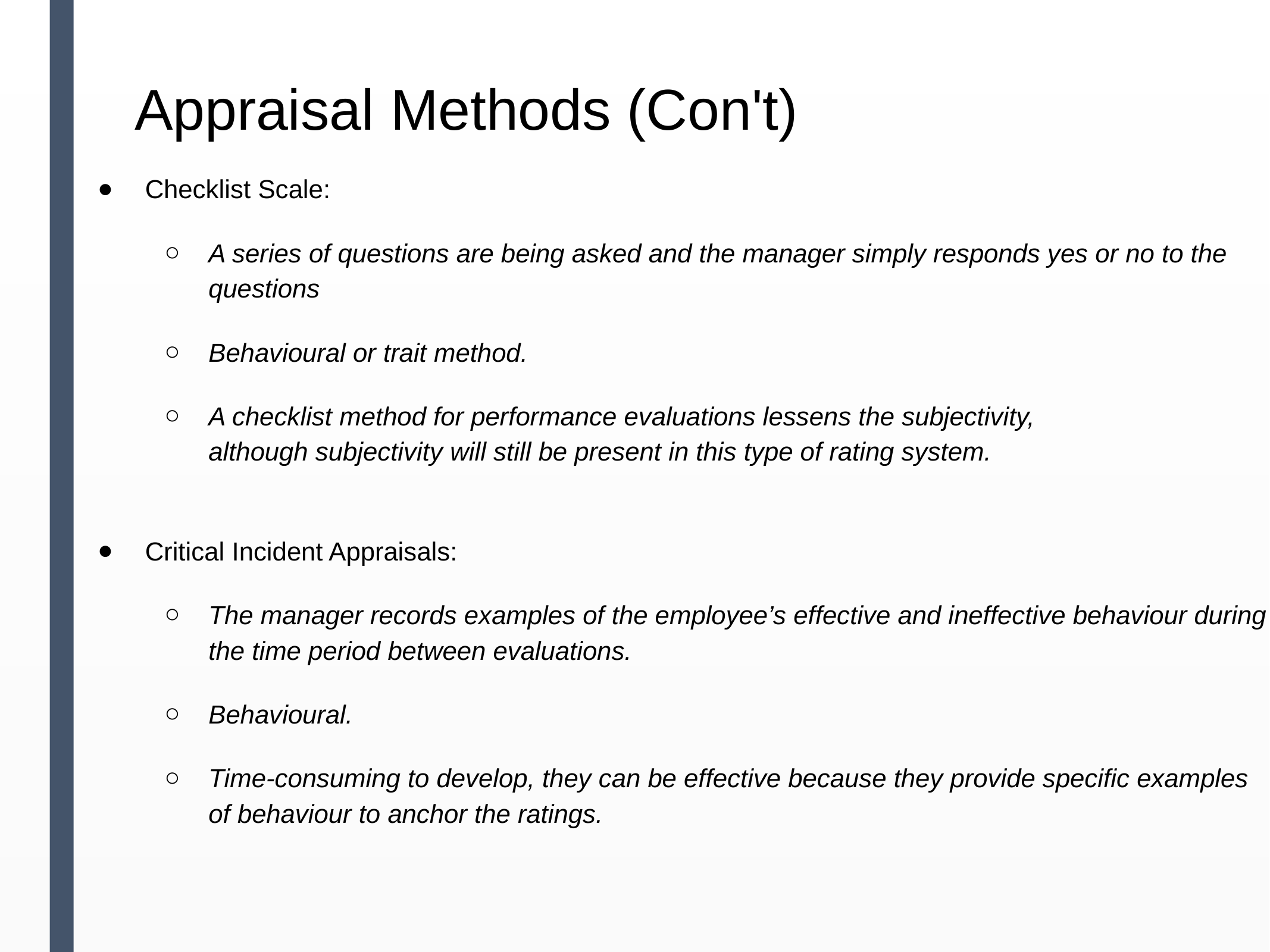

# Appraisal Methods (Con't)
Checklist Scale:
A series of questions are being asked and the manager simply responds yes or no to the questions
Behavioural or trait method.
A checklist method for performance evaluations lessens the subjectivity, although subjectivity will still be present in this type of rating system.

Critical Incident Appraisals:
The manager records examples of the employee’s effective and ineffective behaviour during the time period between evaluations.
Behavioural.
Time-consuming to develop, they can be effective because they provide specific examples of behaviour to anchor the ratings.